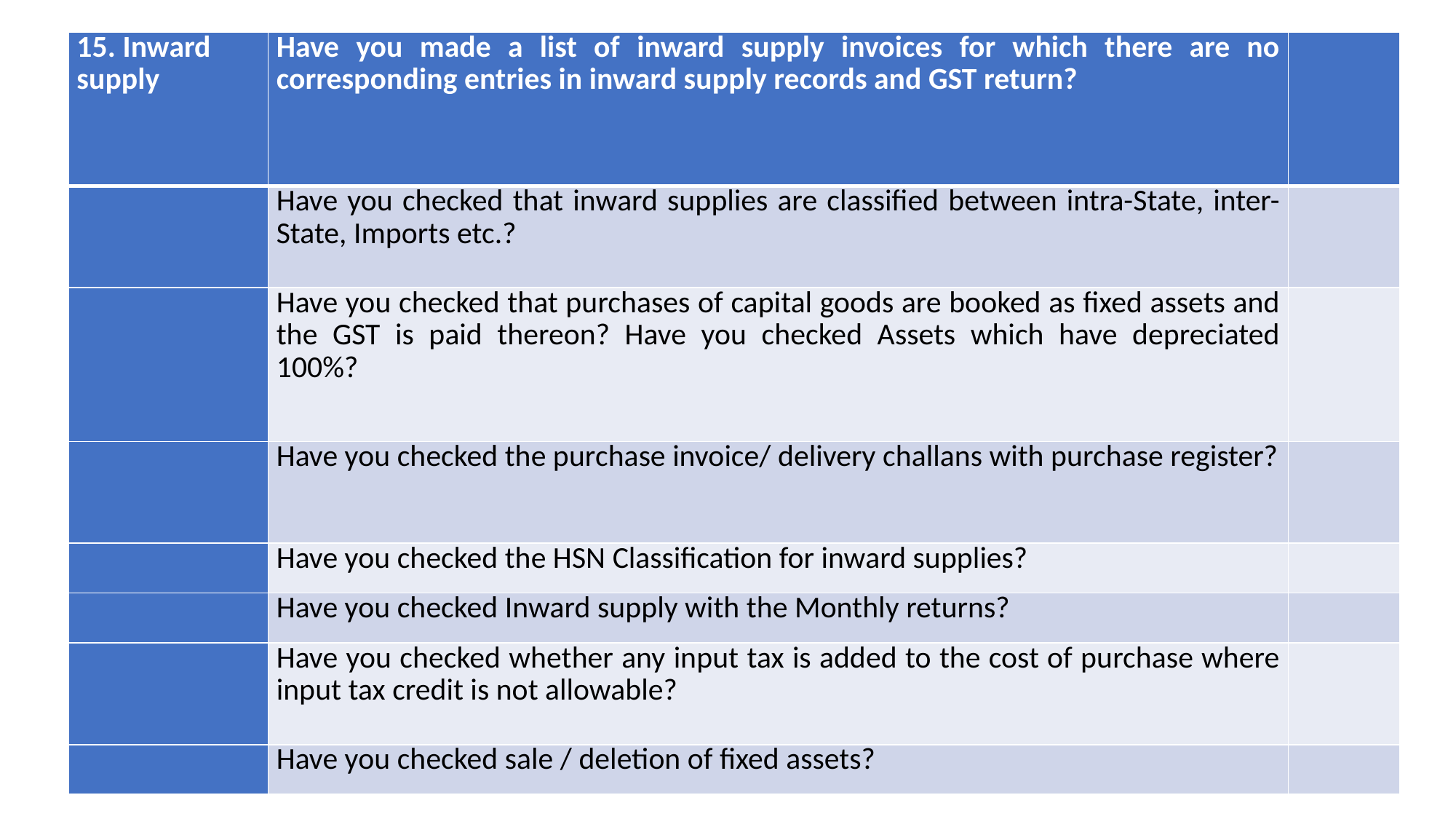

| 15. Inward supply | Have you made a list of inward supply invoices for which there are no corresponding entries in inward supply records and GST return? |  |
| --- | --- | --- |
|  | Have you checked that inward supplies are classified between intra-State, inter-State, Imports etc.? |  |
|  | Have you checked that purchases of capital goods are booked as fixed assets and the GST is paid thereon? Have you checked Assets which have depreciated 100%? |  |
|  | Have you checked the purchase invoice/ delivery challans with purchase register? |  |
|  | Have you checked the HSN Classification for inward supplies? |  |
|  | Have you checked Inward supply with the Monthly returns? |  |
|  | Have you checked whether any input tax is added to the cost of purchase where input tax credit is not allowable? |  |
|  | Have you checked sale / deletion of fixed assets? |  |